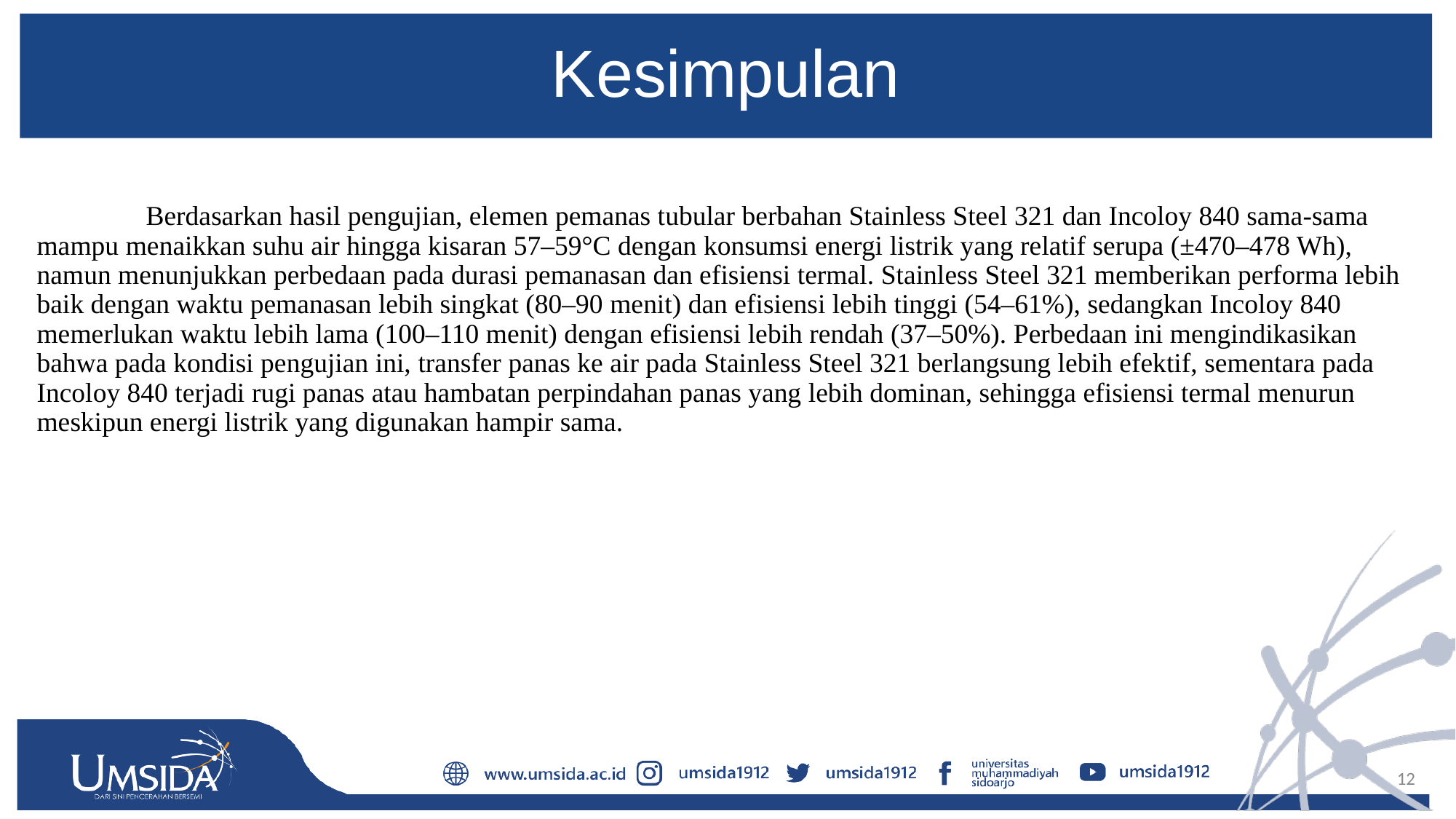

# Kesimpulan
	Berdasarkan hasil pengujian, elemen pemanas tubular berbahan Stainless Steel 321 dan Incoloy 840 sama-sama mampu menaikkan suhu air hingga kisaran 57–59°C dengan konsumsi energi listrik yang relatif serupa (±470–478 Wh), namun menunjukkan perbedaan pada durasi pemanasan dan efisiensi termal. Stainless Steel 321 memberikan performa lebih baik dengan waktu pemanasan lebih singkat (80–90 menit) dan efisiensi lebih tinggi (54–61%), sedangkan Incoloy 840 memerlukan waktu lebih lama (100–110 menit) dengan efisiensi lebih rendah (37–50%). Perbedaan ini mengindikasikan bahwa pada kondisi pengujian ini, transfer panas ke air pada Stainless Steel 321 berlangsung lebih efektif, sementara pada Incoloy 840 terjadi rugi panas atau hambatan perpindahan panas yang lebih dominan, sehingga efisiensi termal menurun meskipun energi listrik yang digunakan hampir sama.